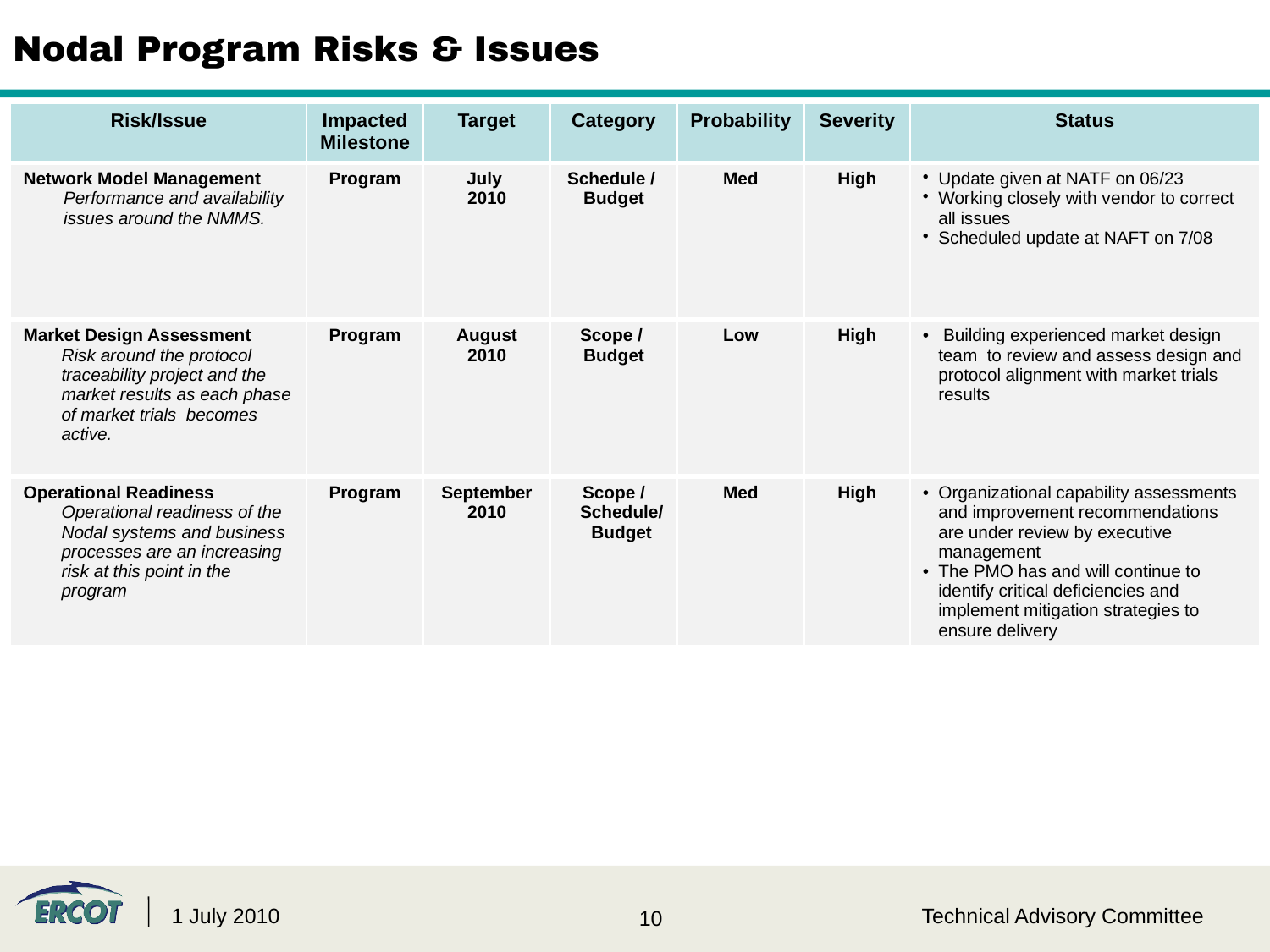

# Nodal Program Risks & Issues
| Risk/Issue | Impacted Milestone | Target | Category | Probability | Severity | Status |
| --- | --- | --- | --- | --- | --- | --- |
| Network Model Management Performance and availability issues around the NMMS. | Program | July 2010 | Schedule / Budget | Med | High | Update given at NATF on 06/23 Working closely with vendor to correct all issues Scheduled update at NAFT on 7/08 |
| Market Design Assessment Risk around the protocol traceability project and the market results as each phase of market trials becomes active. | Program | August 2010 | Scope / Budget | Low | High | Building experienced market design team to review and assess design and protocol alignment with market trials results |
| Operational Readiness Operational readiness of the Nodal systems and business processes are an increasing risk at this point in the program | Program | September 2010 | Scope / Schedule/ Budget | Med | High | Organizational capability assessments and improvement recommendations are under review by executive management The PMO has and will continue to identify critical deficiencies and implement mitigation strategies to ensure delivery |
1 July 2010
Technical Advisory Committee